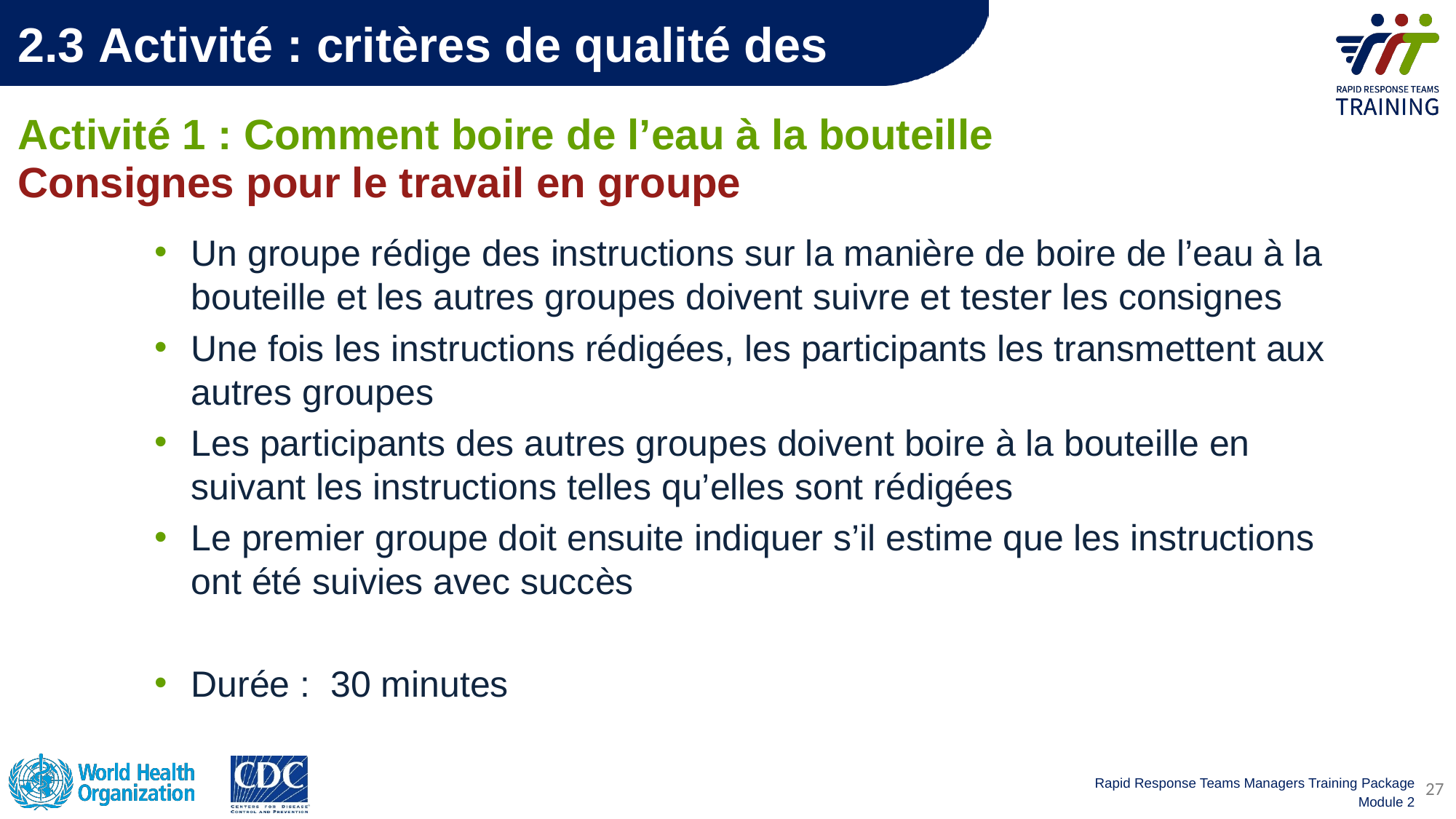

2.3 Activité : critères de qualité des POS
Activité 1 : Comment boire de l’eau à la bouteille
# Consignes pour le travail en groupe

Un groupe rédige des instructions sur la manière de boire de l’eau à la bouteille et les autres groupes doivent suivre et tester les consignes
Une fois les instructions rédigées, les participants les transmettent aux autres groupes
Les participants des autres groupes doivent boire à la bouteille en suivant les instructions telles qu’elles sont rédigées
Le premier groupe doit ensuite indiquer s’il estime que les instructions ont été suivies avec succès

Durée :  30 minutes

27